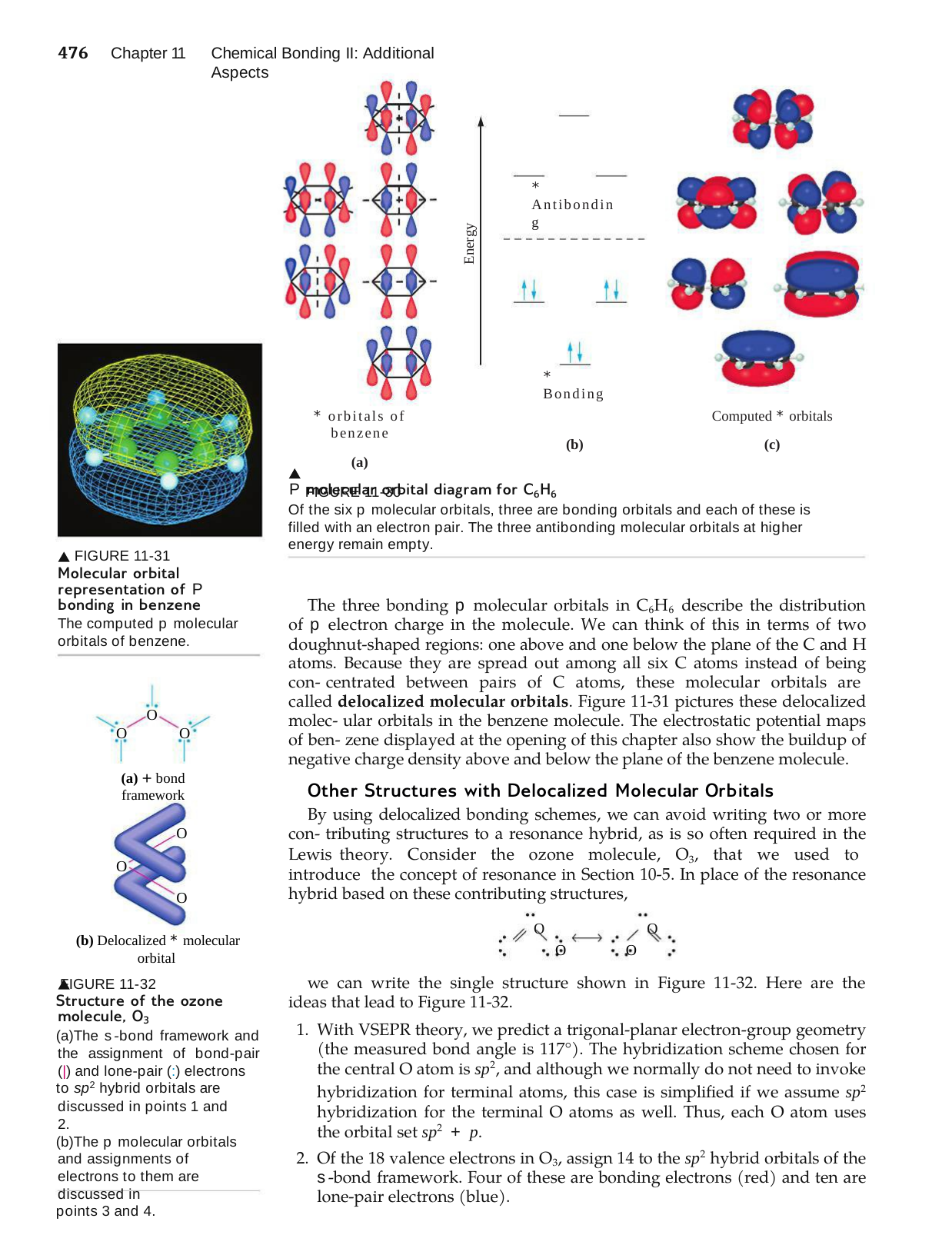

476	Chapter 11
Chemical Bonding II: Additional Aspects
* Antibonding
Energy
* Bonding
* orbitals of benzene
(a)
 FIGURE 11-30
Computed * orbitals
(c)
(b)

P molecular orbital diagram for C6H6
Of the six p molecular orbitals, three are bonding orbitals and each of these is filled with an electron pair. The three antibonding molecular orbitals at higher energy remain empty.
 FIGURE 11-31
Molecular orbital representation of P bonding in benzene
The computed p molecular orbitals of benzene.

The three bonding p molecular orbitals in C6H6  describe the distribution of p electron charge in the molecule. We can think of this in terms of two doughnut-shaped regions: one above and one below the plane of the C and H atoms. Because they are spread out among all six C atoms instead of being con- centrated  between  pairs  of  C  atoms,  these  molecular  orbitals  are  called delocalized molecular orbitals. Figure 11-31 pictures these delocalized molec- ular orbitals in the benzene molecule. The electrostatic potential maps of ben- zene displayed at the opening of this chapter also show the buildup of negative charge density above and below the plane of the benzene molecule.
Other Structures with Delocalized Molecular Orbitals
By using delocalized bonding schemes, we can avoid writing two or more con- tributing structures to a resonance hybrid, as is so often required in the Lewis theory.  Consider  the  ozone  molecule,  O3,  that  we  used  to  introduce  the concept of resonance in Section 10-5. In place of the resonance hybrid based on these contributing structures,

O	O
O	O

we can write the single structure shown in Figure 11-32. Here are the ideas that lead to Figure 11-32.
With VSEPR theory, we predict a trigonal-planar electron-group geometry (the measured bond angle is 117°). The hybridization scheme chosen for the central O atom is sp2, and although we normally do not need to invoke
hybridization for terminal atoms, this case is simplified if we assume sp2 hybridization for the terminal O atoms as well. Thus, each O atom uses the orbital set sp2   +  p.
Of the 18 valence electrons in O3, assign 14 to the sp2 hybrid orbitals of the s-bond framework. Four of these are bonding electrons (red) and ten are lone-pair electrons (blue).
O
O	O

(a) + bond framework
O
O
O
(b) Delocalized * molecular orbital
 FIGURE 11-32
Structure of the ozone molecule, O3
The s-bond framework and the assignment of bond-pair (|) and lone-pair (:) electrons
to sp2 hybrid orbitals are discussed in points 1 and 2.
The p molecular orbitals and assignments of electrons to them are discussed in
points 3 and 4.